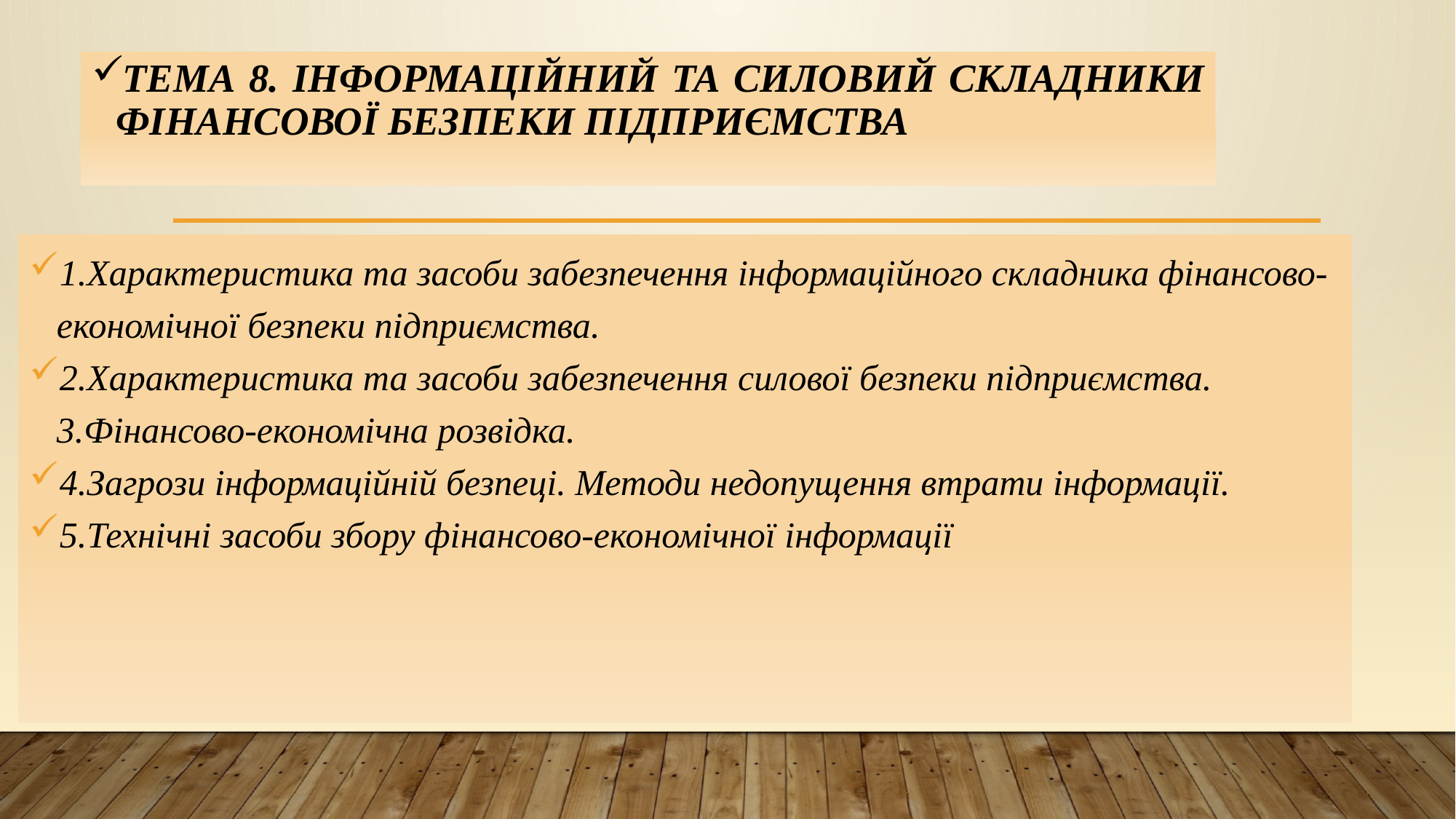

# ТЕМА 8. Інформаційний та силовий складники ФІНАНСОВОЇ БЕЗПЕКИ ПІДПРИЄМСТВА
1.Характеристика та засоби забезпечення інформаційного складника фінансово-економічної безпеки підприємства.
2.Характеристика та засоби забезпечення силової безпеки підприємства. 3.Фінансово-економічна розвідка.
4.Загрози інформаційній безпеці. Методи недопущення втрати інформації.
5.Технічні засоби збору фінансово-економічної інформації